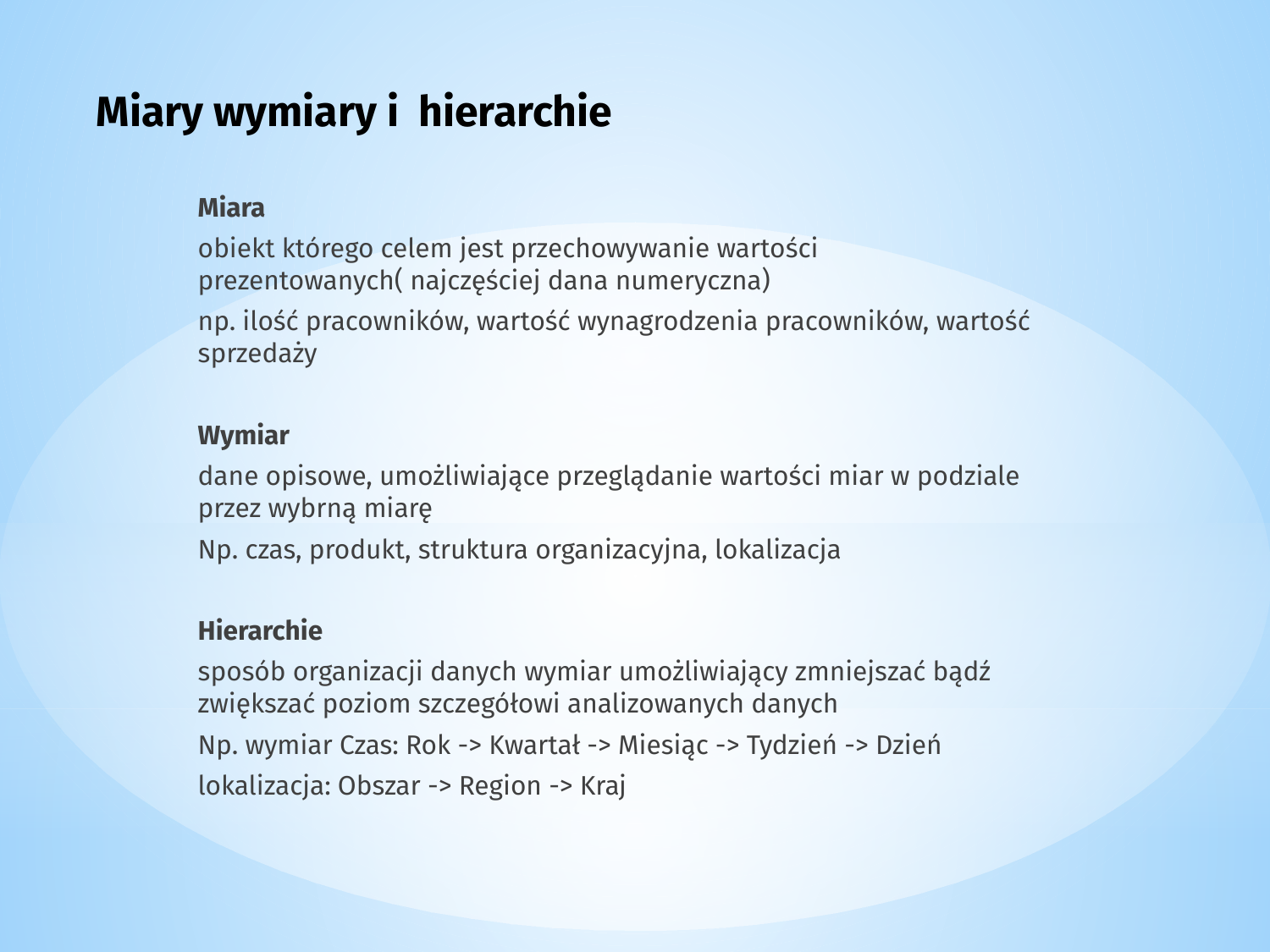

Miary wymiary i  hierarchie

Miara
obiekt którego celem jest przechowywanie wartości prezentowanych( najczęściej dana numeryczna)
np. ilość pracowników, wartość wynagrodzenia pracowników, wartość sprzedaży

Wymiar
dane opisowe, umożliwiające przeglądanie wartości miar w podziale przez wybrną miarę
Np. czas, produkt, struktura organizacyjna, lokalizacja

Hierarchie
sposób organizacji danych wymiar umożliwiający zmniejszać bądź zwiększać poziom szczegółowi analizowanych danych
Np. wymiar Czas: Rok -> Kwartał -> Miesiąc -> Tydzień -> Dzień
lokalizacja: Obszar -> Region -> Kraj